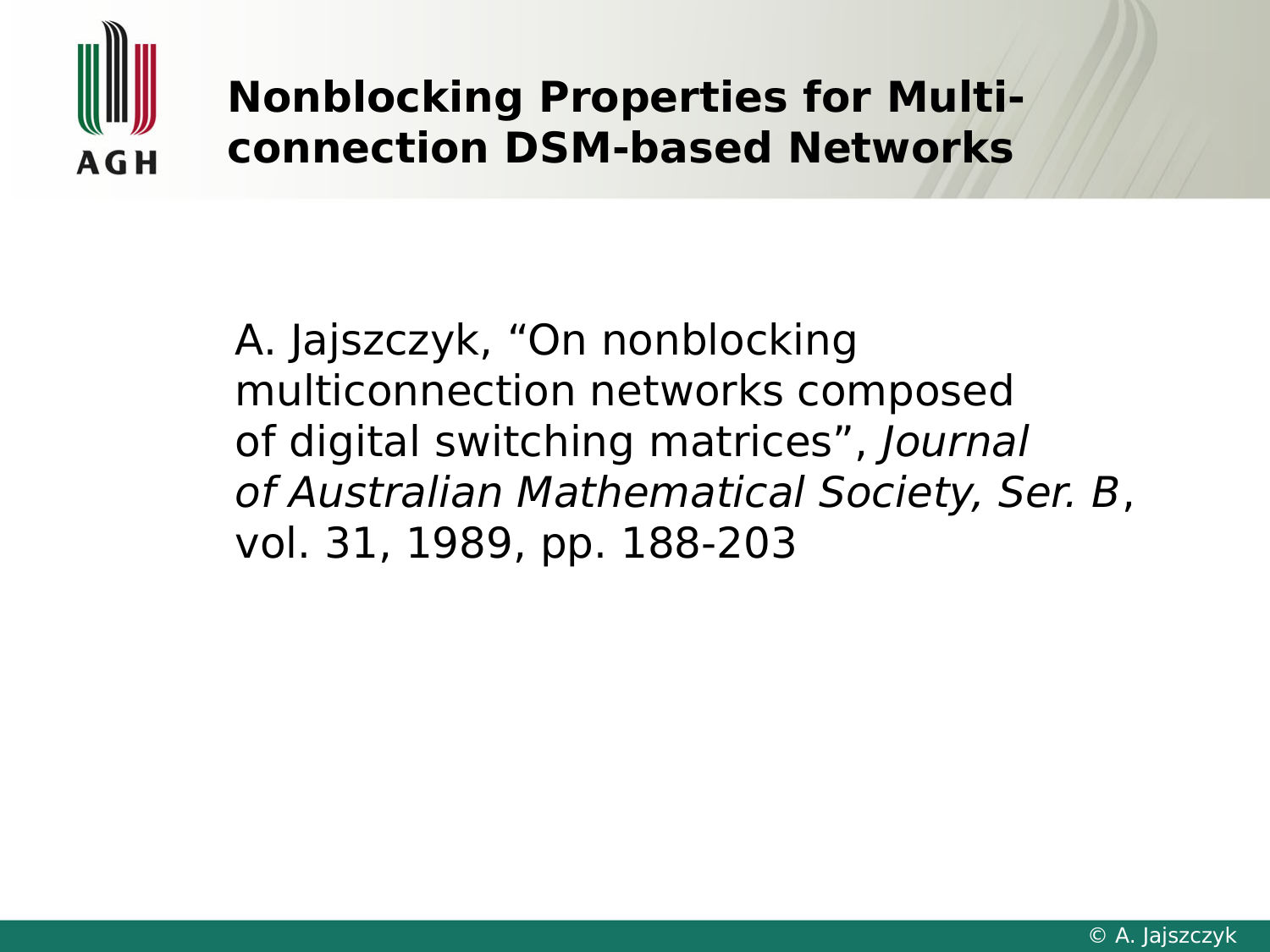

# Nonblocking Properties for Multi-connection DSM-based Networks
	A. Jajszczyk, “On nonblocking multiconnection networks composed
of digital switching matrices”, Journal
of Australian Mathematical Society, Ser. B, vol. 31, 1989, pp. 188-203